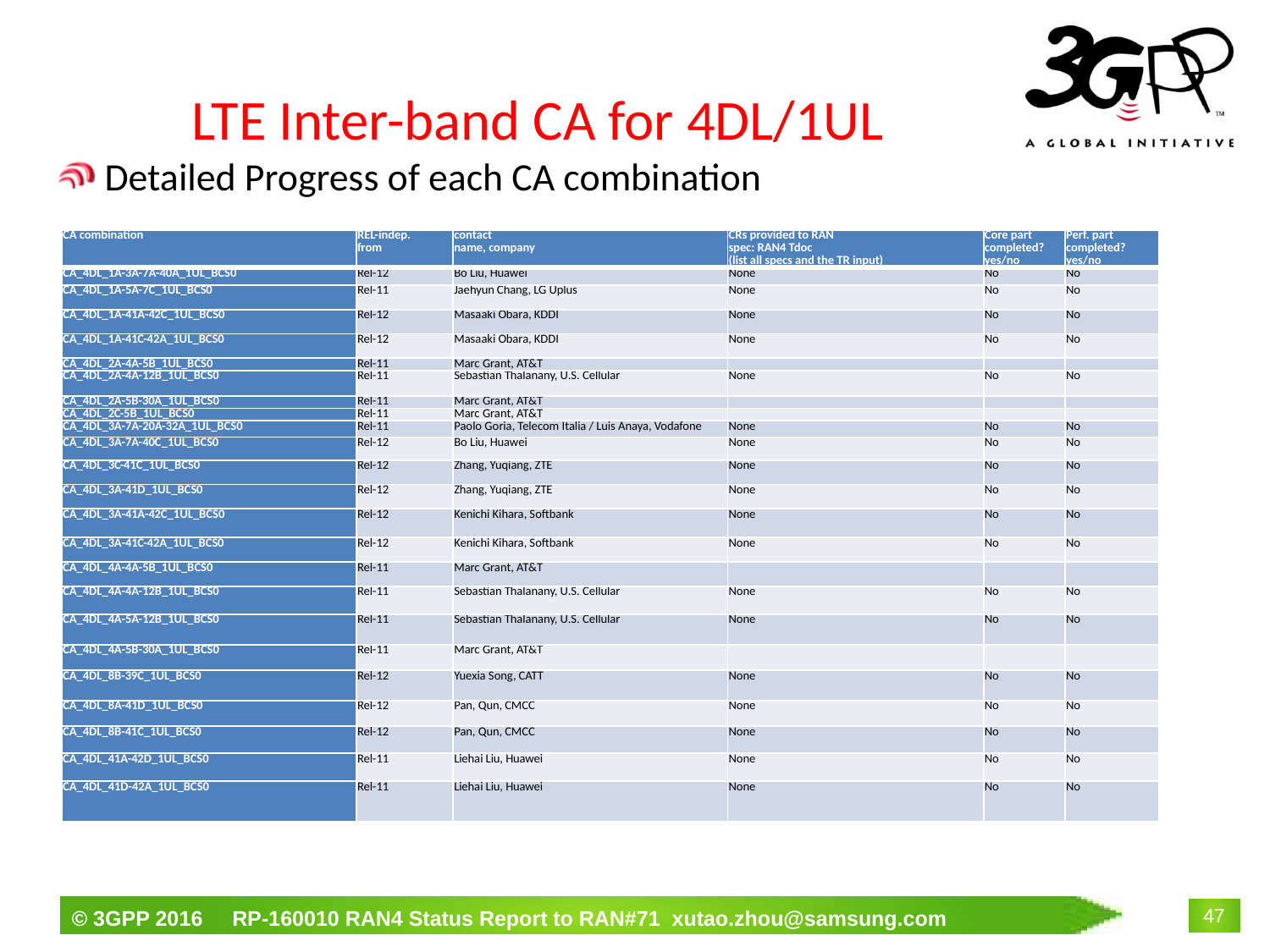

# LTE Inter-band CA for 4DL/1UL
Detailed Progress of each CA combination
| CA combination | REL-indep. from | contact name, company | CRs provided to RAN spec: RAN4 Tdoc (list all specs and the TR input) | Core part completed? yes/no | Perf. part completed? yes/no |
| --- | --- | --- | --- | --- | --- |
| CA\_4DL\_1A-3A-7A-40A\_1UL\_BCS0 | Rel-12 | Bo Liu, Huawei | None | No | No |
| CA\_4DL\_1A-5A-7C\_1UL\_BCS0 | Rel-11 | Jaehyun Chang, LG Uplus | None | No | No |
| CA\_4DL\_1A-41A-42C\_1UL\_BCS0 | Rel-12 | Masaaki Obara, KDDI | None | No | No |
| CA\_4DL\_1A-41C-42A\_1UL\_BCS0 | Rel-12 | Masaaki Obara, KDDI | None | No | No |
| CA\_4DL\_2A-4A-5B\_1UL\_BCS0 | Rel-11 | Marc Grant, AT&T |  |  |  |
| CA\_4DL\_2A-4A-12B\_1UL\_BCS0 | Rel-11 | Sebastian Thalanany, U.S. Cellular | None | No | No |
| CA\_4DL\_2A-5B-30A\_1UL\_BCS0 | Rel-11 | Marc Grant, AT&T |  |  |  |
| CA\_4DL\_2C-5B\_1UL\_BCS0 | Rel-11 | Marc Grant, AT&T |  |  |  |
| CA\_4DL\_3A-7A-20A-32A\_1UL\_BCS0 | Rel-11 | Paolo Goria, Telecom Italia / Luis Anaya, Vodafone | None | No | No |
| CA\_4DL\_3A-7A-40C\_1UL\_BCS0 | Rel-12 | Bo Liu, Huawei | None | No | No |
| CA\_4DL\_3C-41C\_1UL\_BCS0 | Rel-12 | Zhang, Yuqiang, ZTE | None | No | No |
| CA\_4DL\_3A-41D\_1UL\_BCS0 | Rel-12 | Zhang, Yuqiang, ZTE | None | No | No |
| CA\_4DL\_3A-41A-42C\_1UL\_BCS0 | Rel-12 | Kenichi Kihara, Softbank | None | No | No |
| CA\_4DL\_3A-41C-42A\_1UL\_BCS0 | Rel-12 | Kenichi Kihara, Softbank | None | No | No |
| CA\_4DL\_4A-4A-5B\_1UL\_BCS0 | Rel-11 | Marc Grant, AT&T |  |  |  |
| CA\_4DL\_4A-4A-12B\_1UL\_BCS0 | Rel-11 | Sebastian Thalanany, U.S. Cellular | None | No | No |
| CA\_4DL\_4A-5A-12B\_1UL\_BCS0 | Rel-11 | Sebastian Thalanany, U.S. Cellular | None | No | No |
| CA\_4DL\_4A-5B-30A\_1UL\_BCS0 | Rel-11 | Marc Grant, AT&T |  |  |  |
| CA\_4DL\_8B-39C\_1UL\_BCS0 | Rel-12 | Yuexia Song, CATT | None | No | No |
| CA\_4DL\_8A-41D\_1UL\_BCS0 | Rel-12 | Pan, Qun, CMCC | None | No | No |
| CA\_4DL\_8B-41C\_1UL\_BCS0 | Rel-12 | Pan, Qun, CMCC | None | No | No |
| CA\_4DL\_41A-42D\_1UL\_BCS0 | Rel-11 | Liehai Liu, Huawei | None | No | No |
| CA\_4DL\_41D-42A\_1UL\_BCS0 | Rel-11 | Liehai Liu, Huawei | None | No | No |